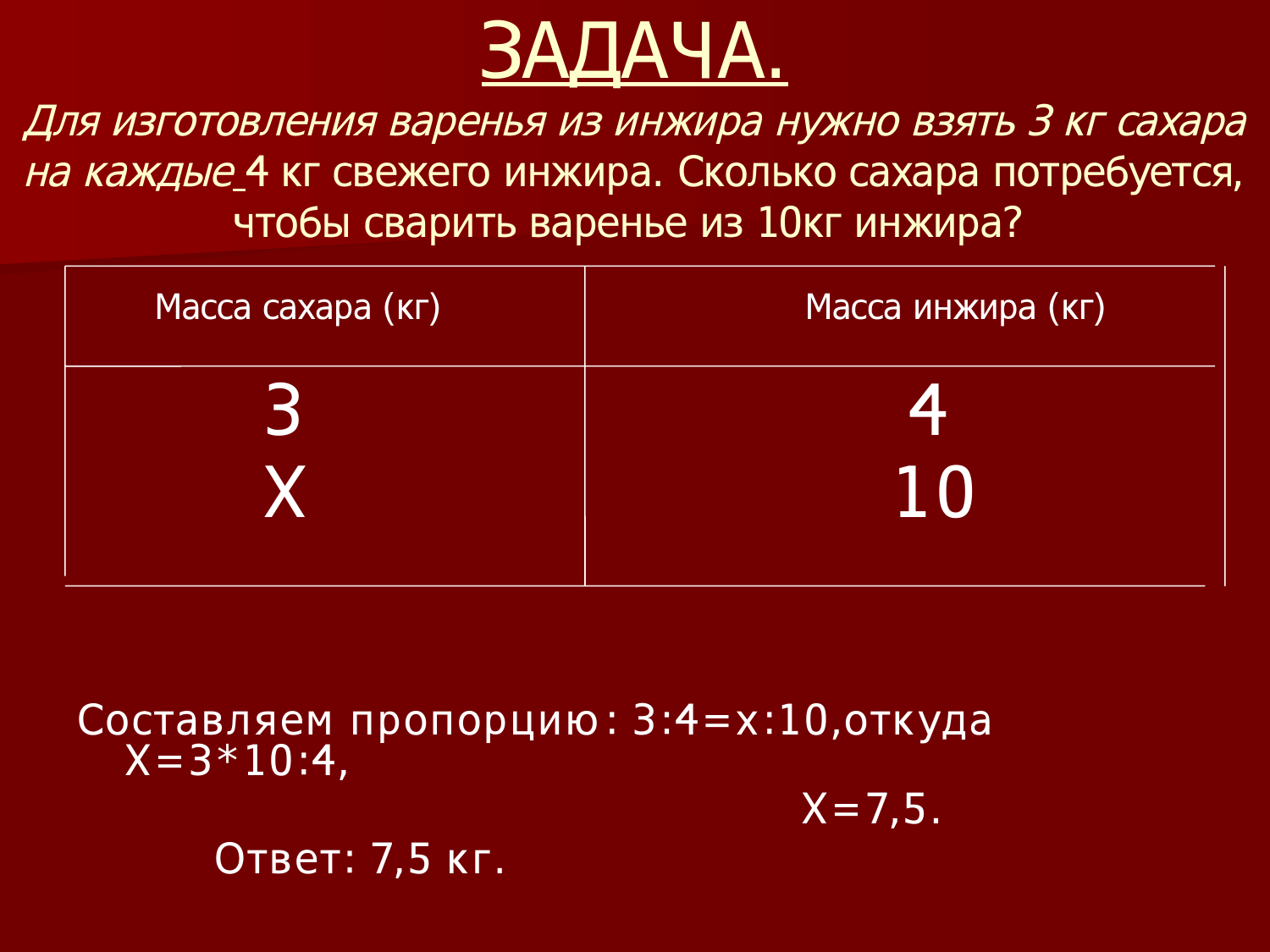

# ЗАДАЧА. Для изготовления варенья из инжира нужно взять 3 кг сахара на каждые 4 кг свежего инжира. Сколько сахара потребуется, чтобы сварить варенье из 10кг инжира?

       Масса сахара (кг)                                 Масса инжира (кг)

         3                             4
         Х                            10

Составляем пропорцию: 3:4=х:10,откуда Х=3*10:4,
                                                          Х=7,5.
           Ответ: 7,5 кг.